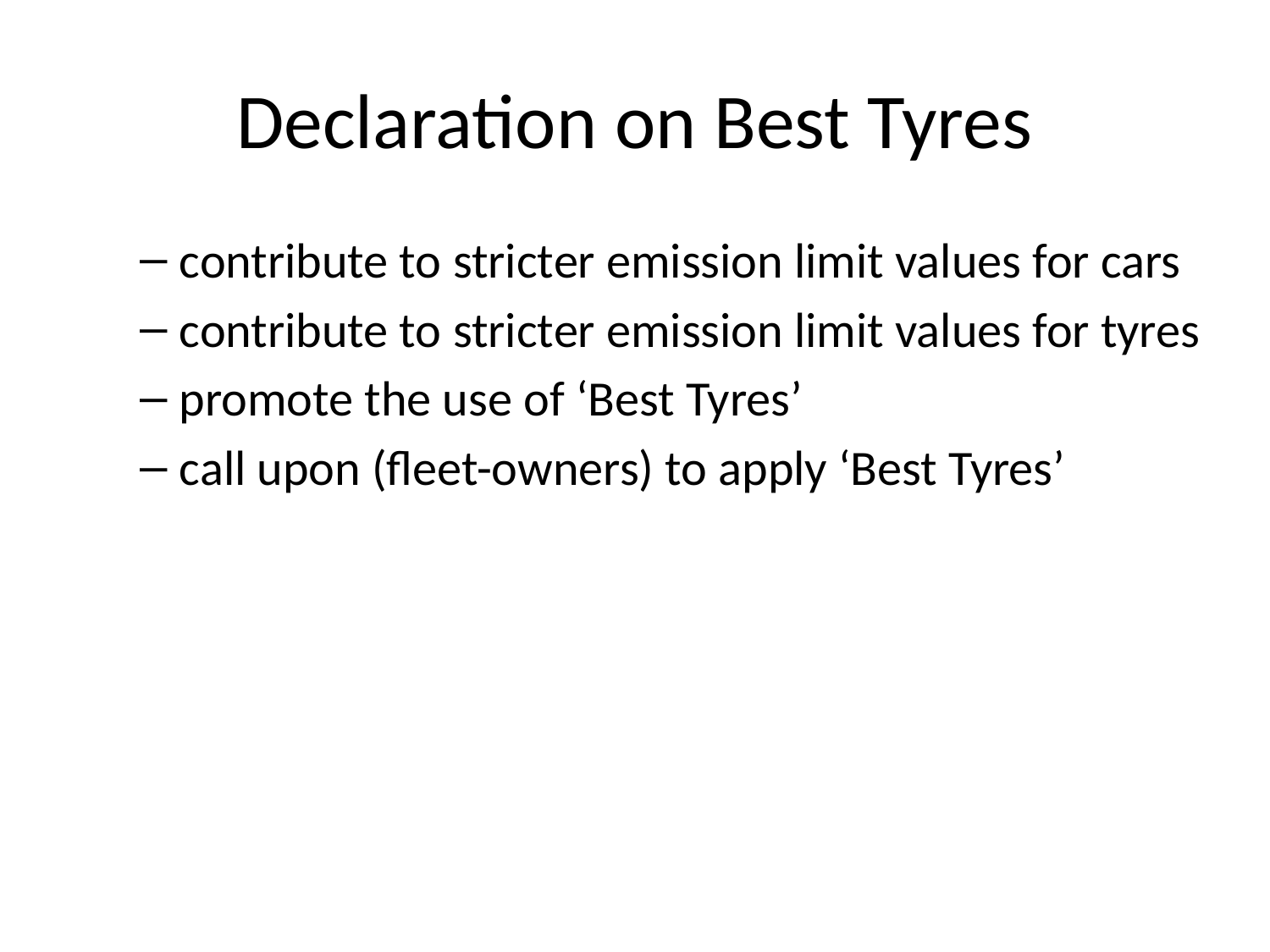

# Declaration on Best Tyres
contribute to stricter emission limit values for cars
contribute to stricter emission limit values for tyres
promote the use of ‘Best Tyres’
call upon (fleet-owners) to apply ‘Best Tyres’